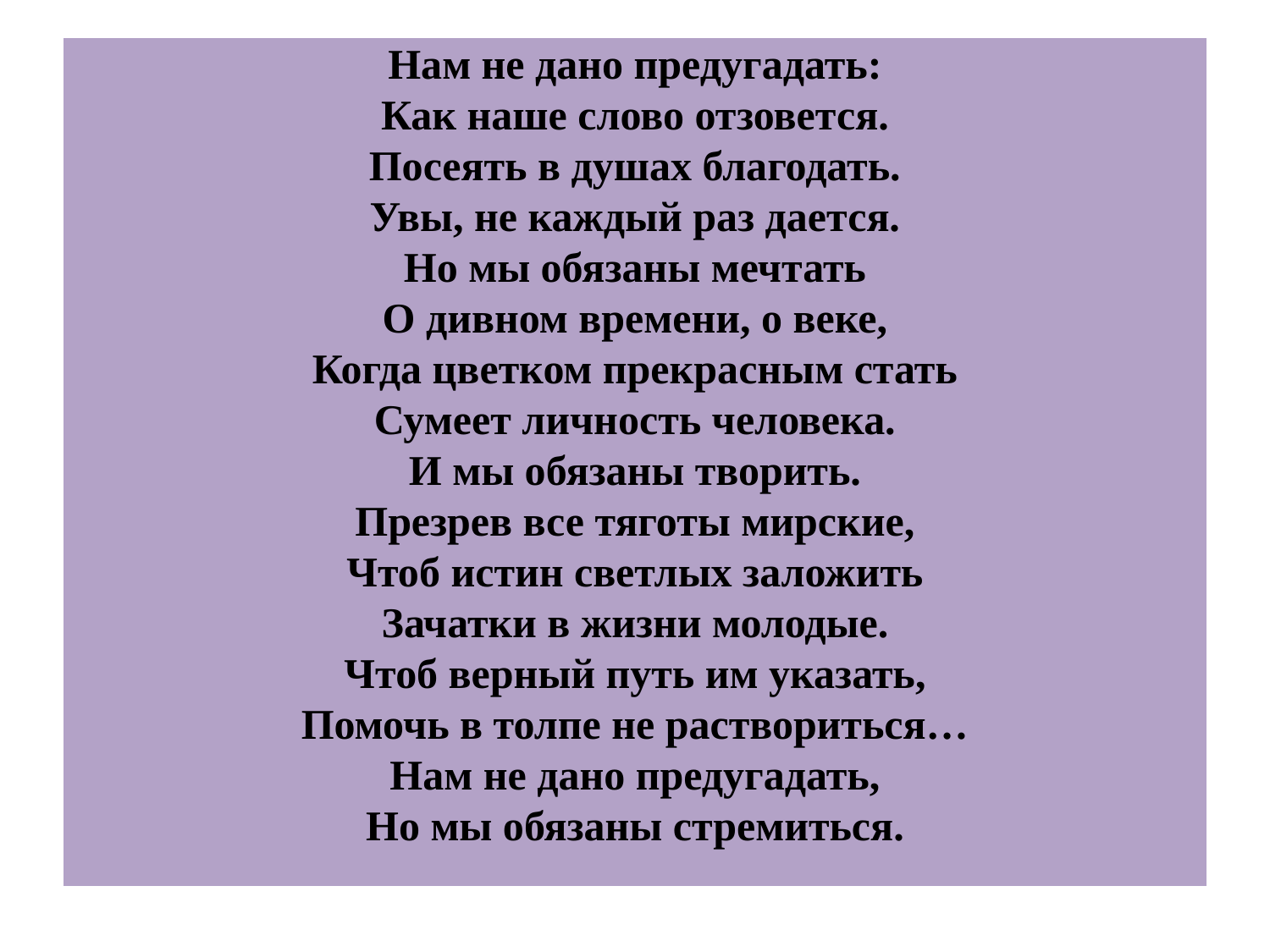

# Нам не дано предугадать: Как наше слово отзовется. Посеять в душах благодать. Увы, не каждый раз дается. Но мы обязаны мечтать О дивном времени, о веке, Когда цветком прекрасным стать Сумеет личность человека. И мы обязаны творить. Презрев все тяготы мирские, Чтоб истин светлых заложить Зачатки в жизни молодые. Чтоб верный путь им указать, Помочь в толпе не раствориться… Нам не дано предугадать, Но мы обязаны стремиться.